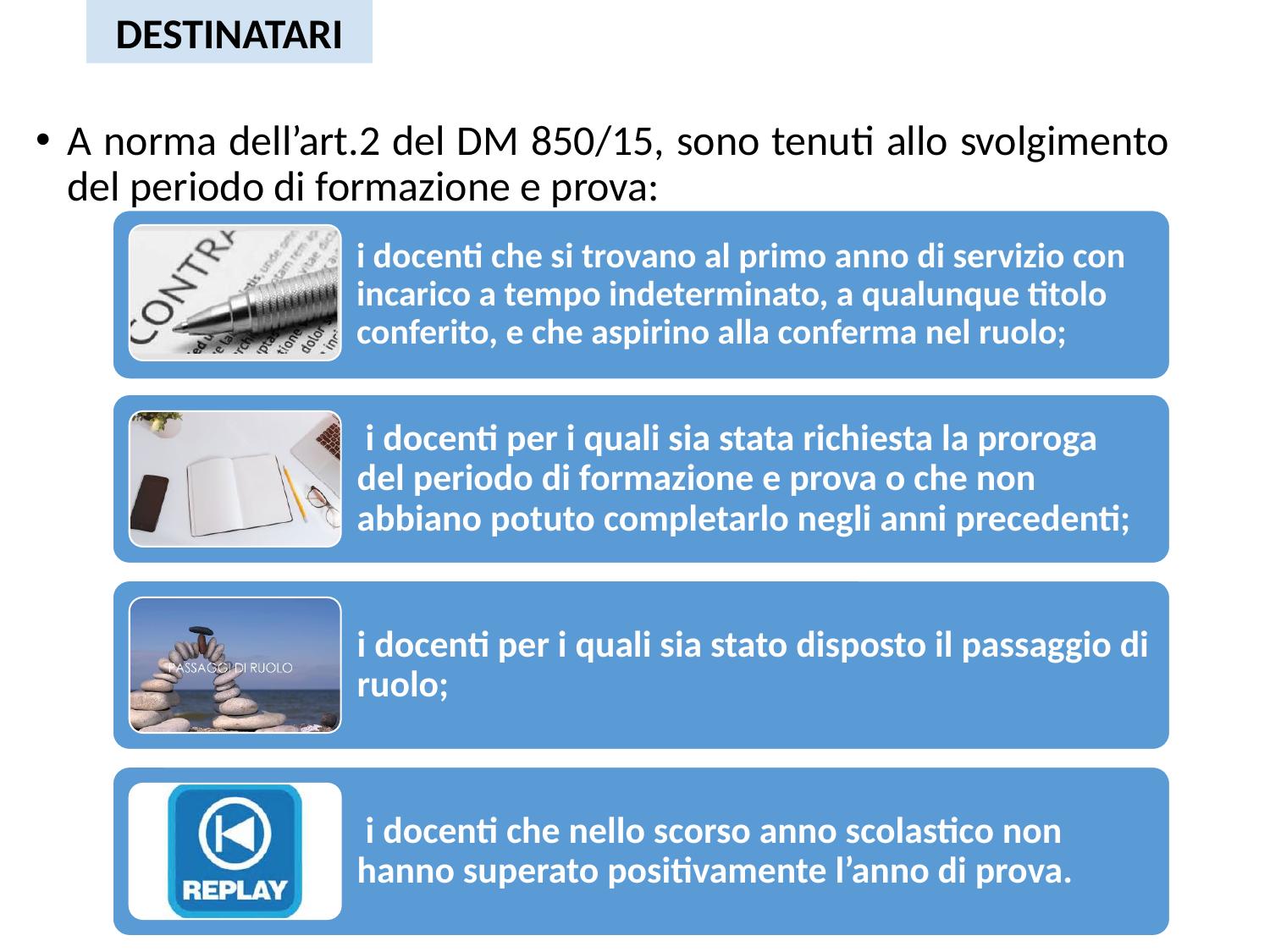

DESTINATARI

A norma dell’art.2 del DM 850/15, sono tenuti allo svolgimento del periodo di formazione e prova:
i docenti che si trovano al primo anno di servizio con incarico a tempo indeterminato, a qualunque titolo conferito, e che aspirino alla conferma nel ruolo;
 i docenti per i quali sia stata richiesta la proroga del periodo di formazione e prova o che non abbiano potuto completarlo negli anni precedenti;
i docenti per i quali sia stato disposto il passaggio di ruolo;
 i docenti che nello scorso anno scolastico non hanno superato positivamente l’anno di prova.